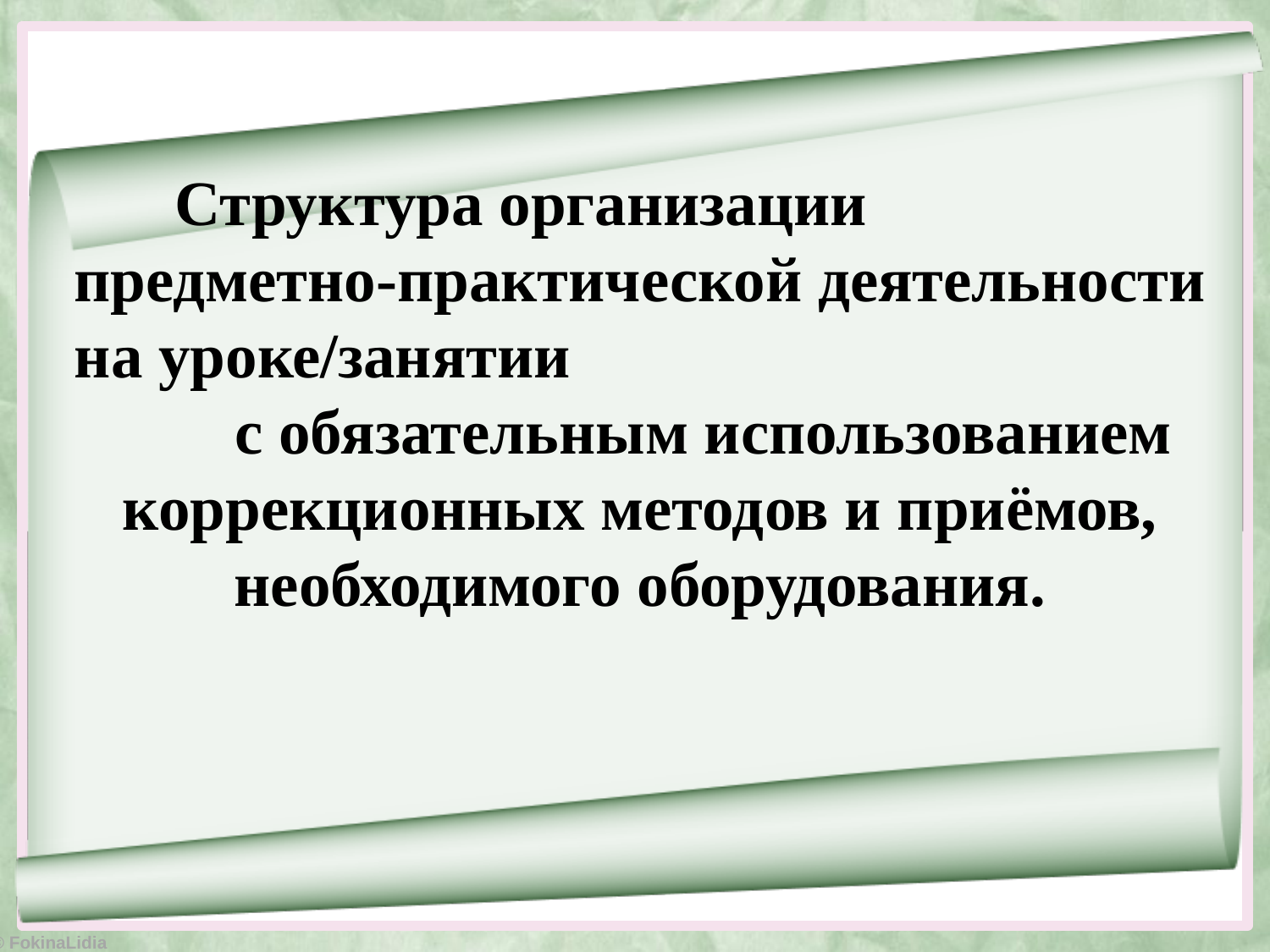

# Структура организации                предметно-практической деятельности на уроке/занятии                                                 с обязательным использованием коррекционных методов и приёмов, необходимого оборудования.